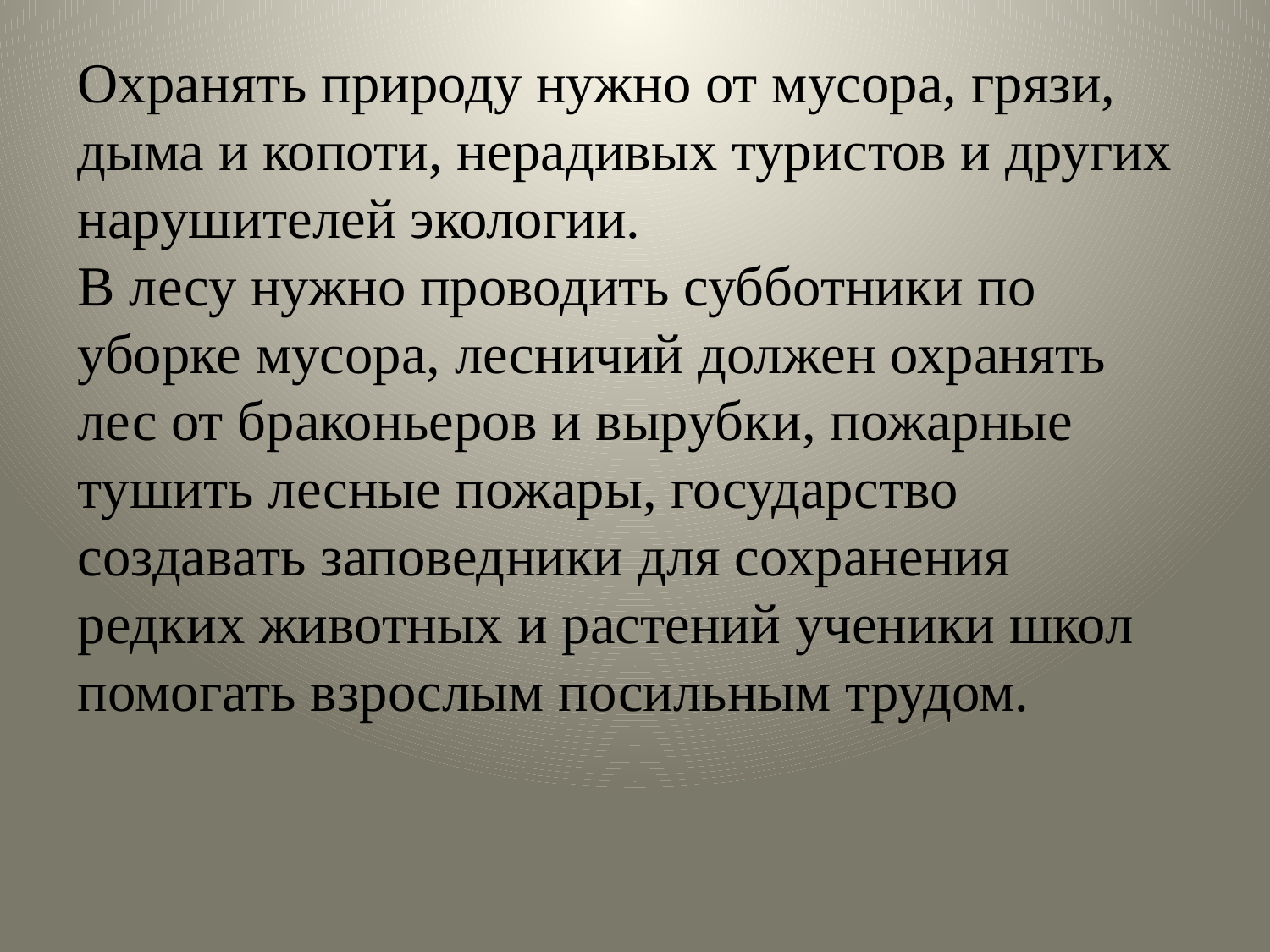

Охранять природу нужно от мусора, грязи, дыма и копоти, нерадивых туристов и других нарушителей экологии.
В лесу нужно проводить субботники по уборке мусора, лесничий должен охранять лес от браконьеров и вырубки, пожарные тушить лесные пожары, государство создавать заповедники для сохранения редких животных и растений ученики школ помогать взрослым посильным трудом.
#